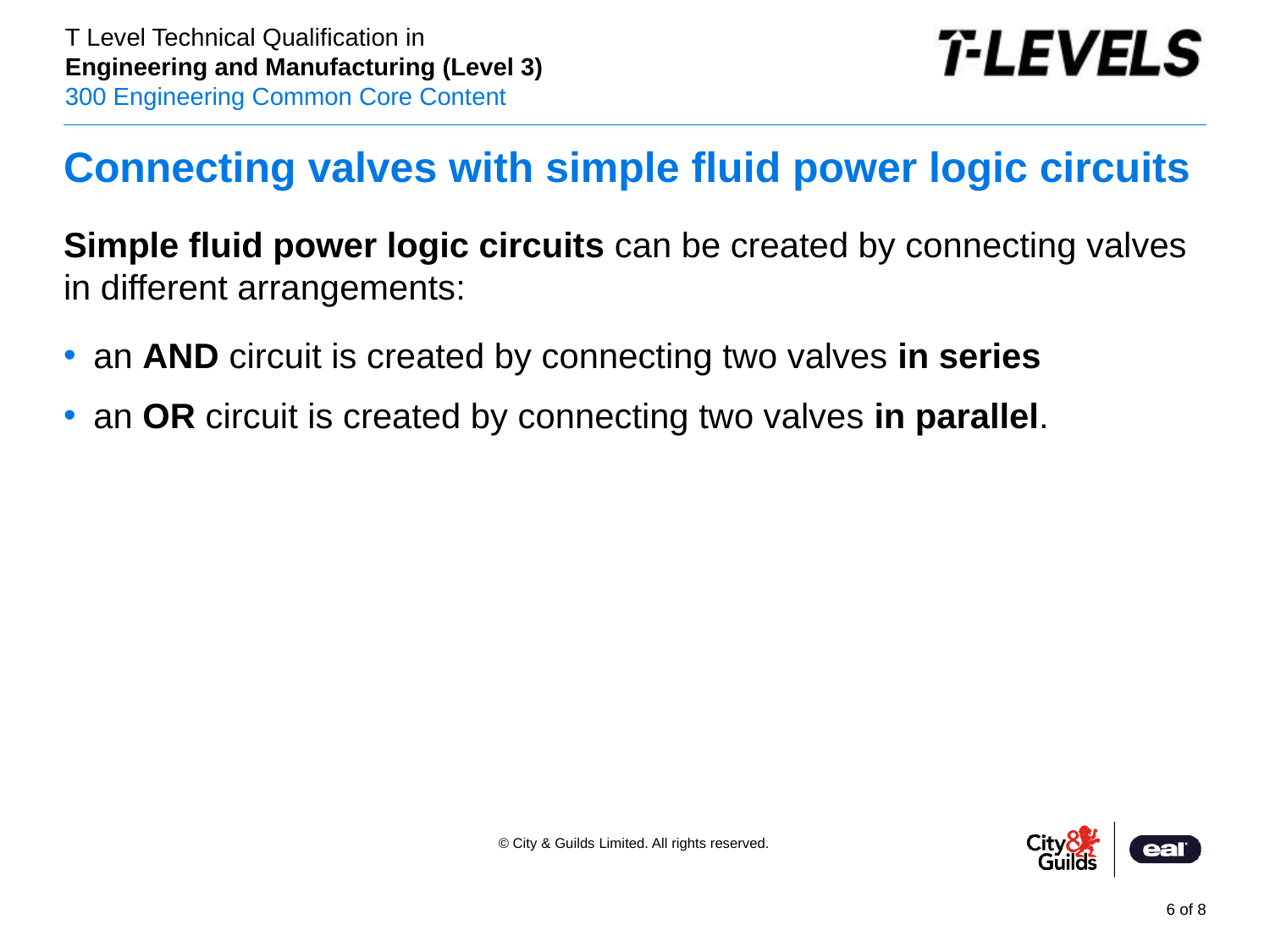

# Connecting valves with simple fluid power logic circuits
Simple fluid power logic circuits can be created by connecting valves in different arrangements:
an AND circuit is created by connecting two valves in series
an OR circuit is created by connecting two valves in parallel.